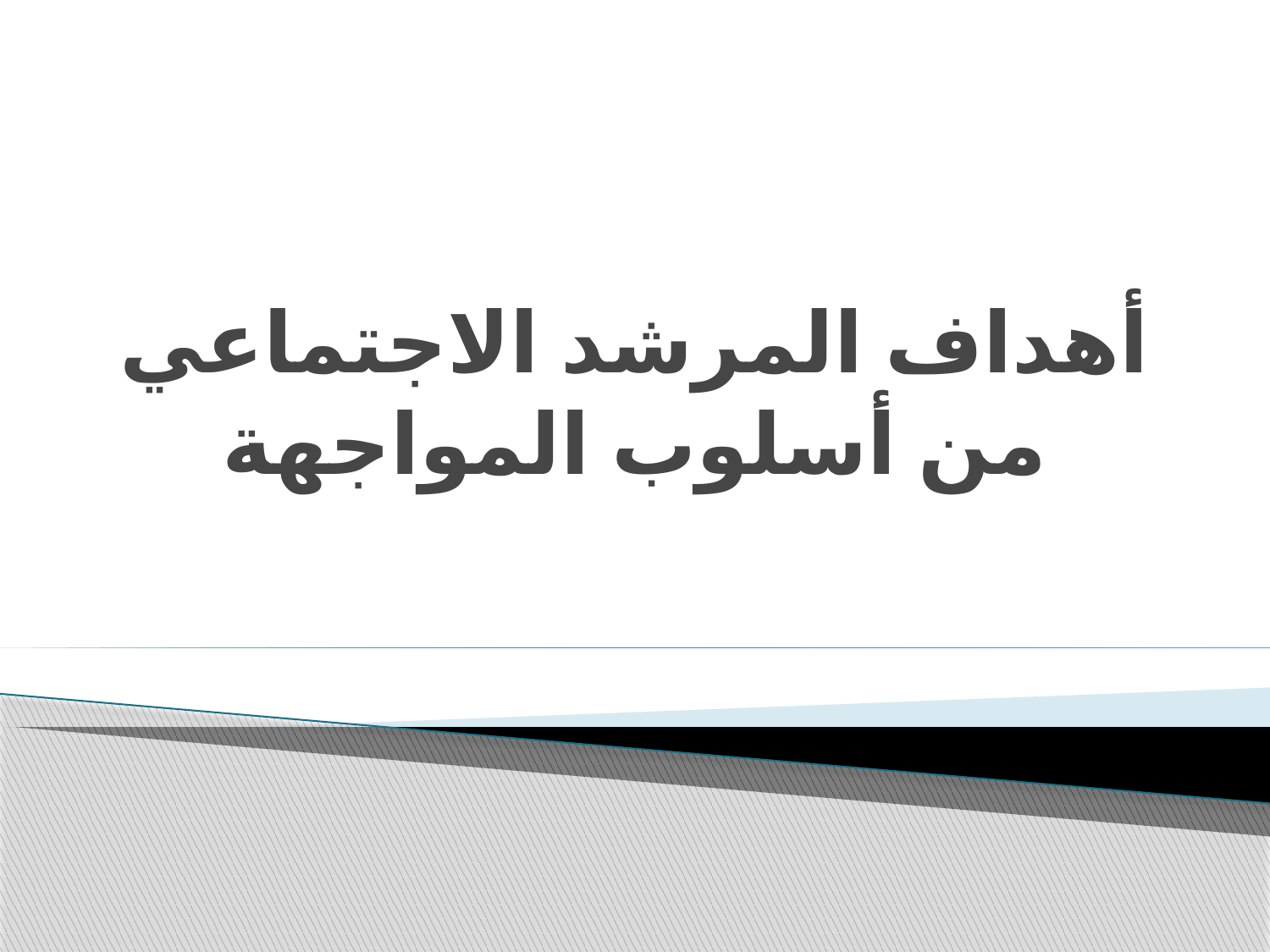

# أهداف المرشد الاجتماعي من أسلوب المواجهة